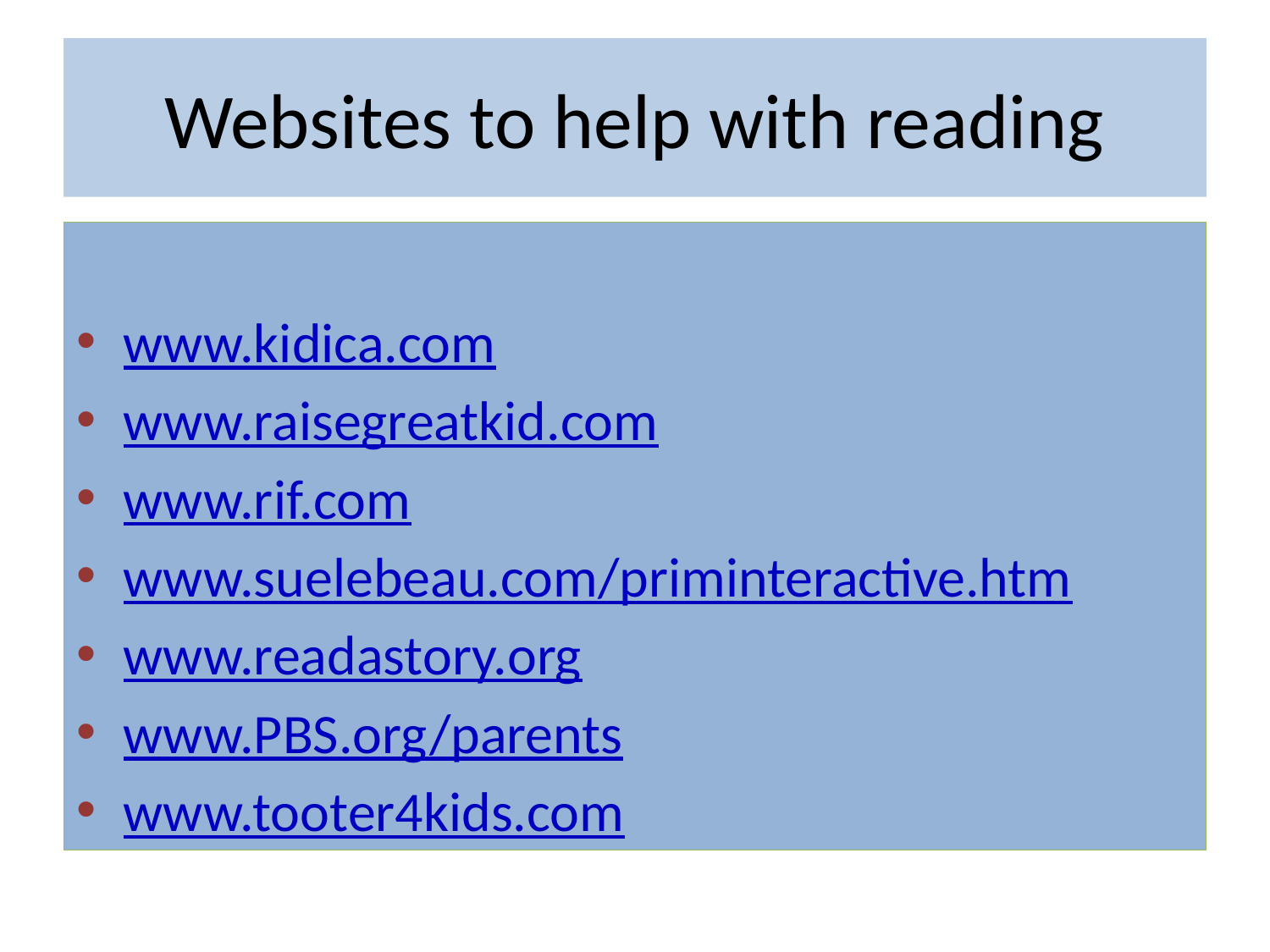

# Websites to help with reading

www.kidica.com
www.raisegreatkid.com
www.rif.com
www.suelebeau.com/priminteractive.htm
www.readastory.org
www.PBS.org/parents
www.tooter4kids.com